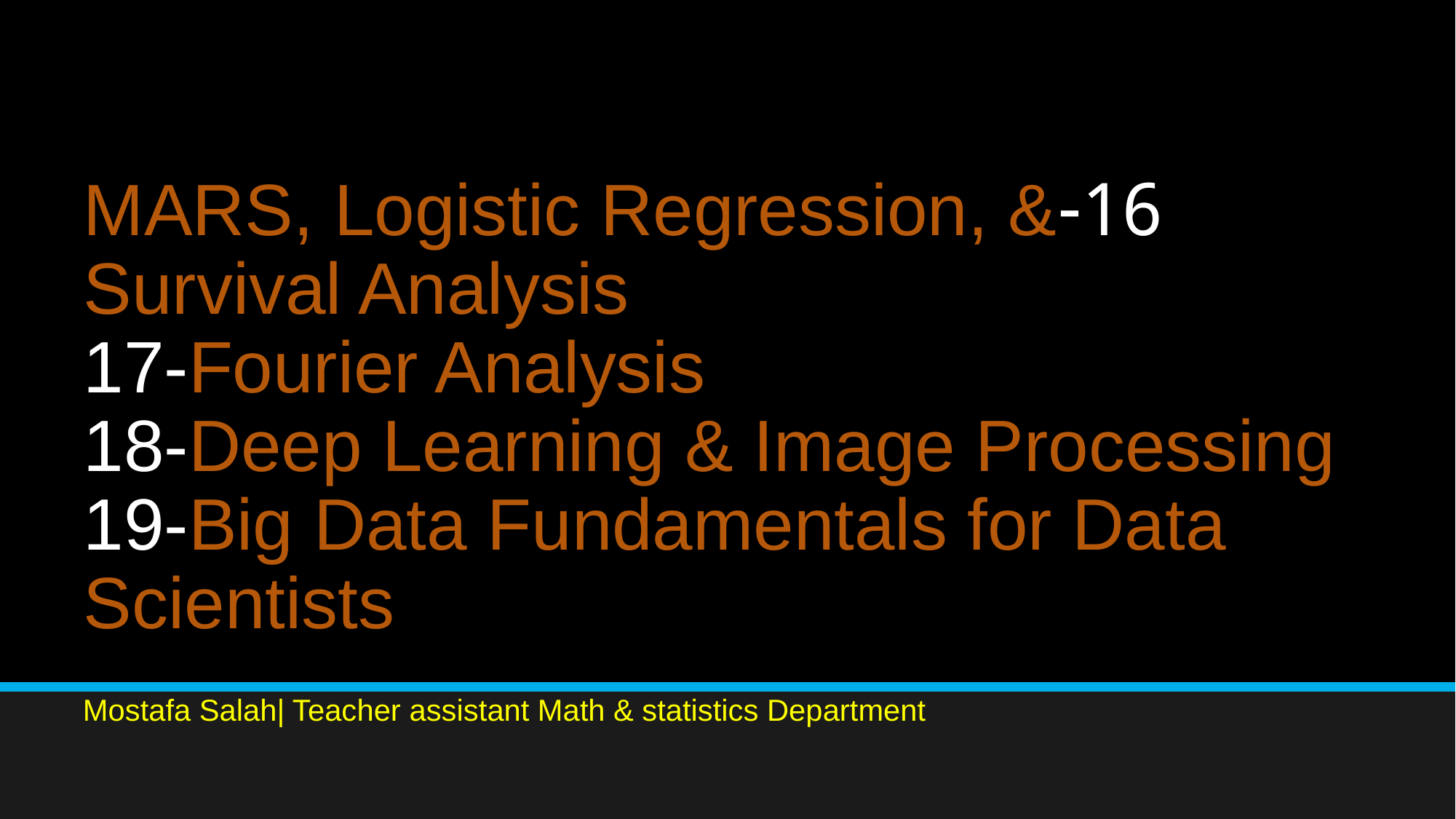

# 16-MARS, Logistic Regression, & Survival Analysis 17-Fourier Analysis 18-Deep Learning & Image Processing 19-Big Data Fundamentals for Data Scientists
Mostafa Salah| Teacher assistant Math & statistics Department